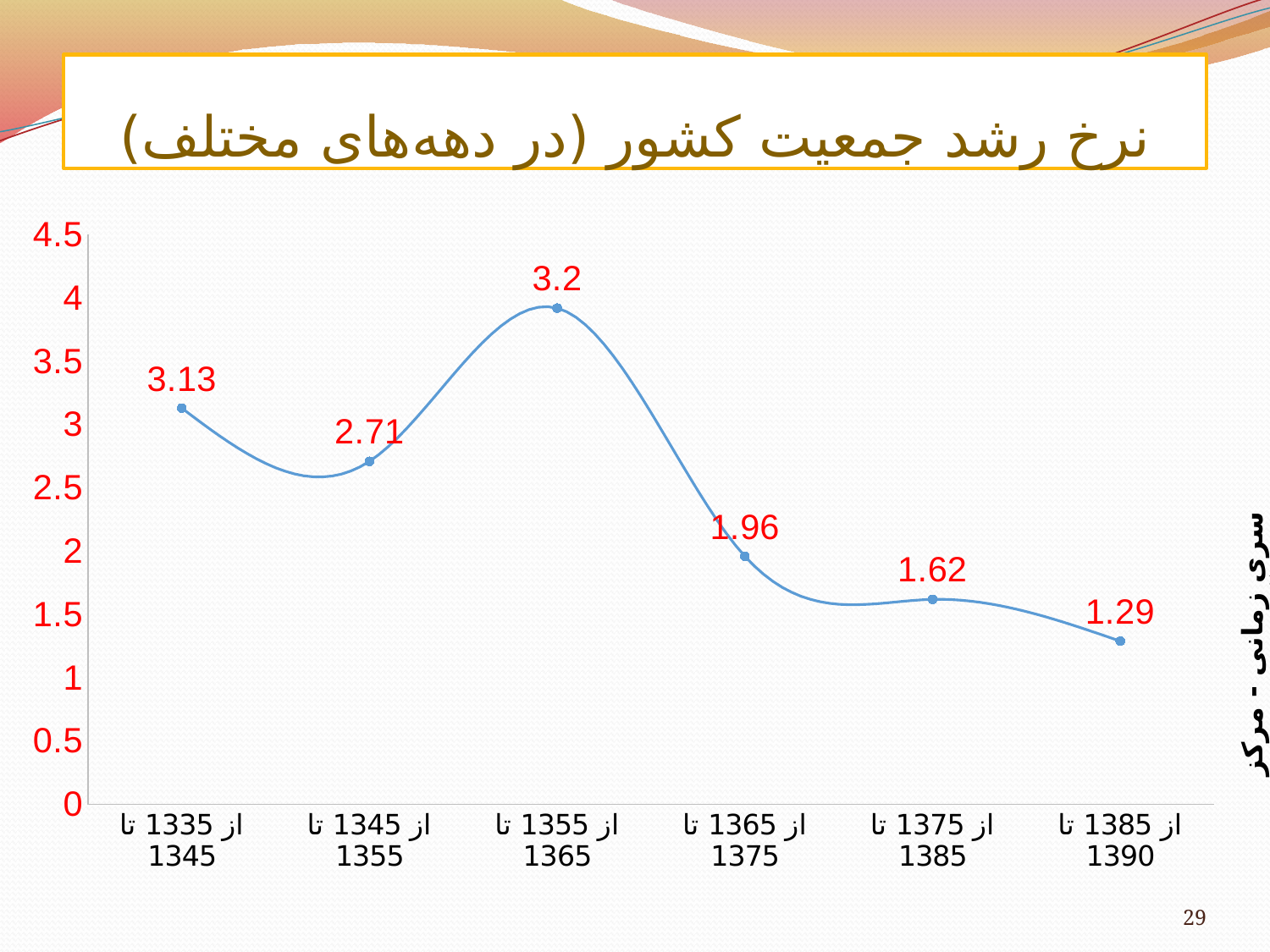

# نرخ رشد جمعیت کشور (در دهه‌های مختلف)

### Chart

| Category | کل کشور |
|---|---|
| از 1335 تا 1345 | 3.13 |
| از 1345 تا 1355 | 2.71 |
| از 1355 تا 1365 | 3.92 |
| از 1365 تا 1375 | 1.960000000000012 |
| از 1375 تا 1385 | 1.62 |
| از 1385 تا 1390 | 1.29 |
سری زمانی - مرکز آمار ایران
29